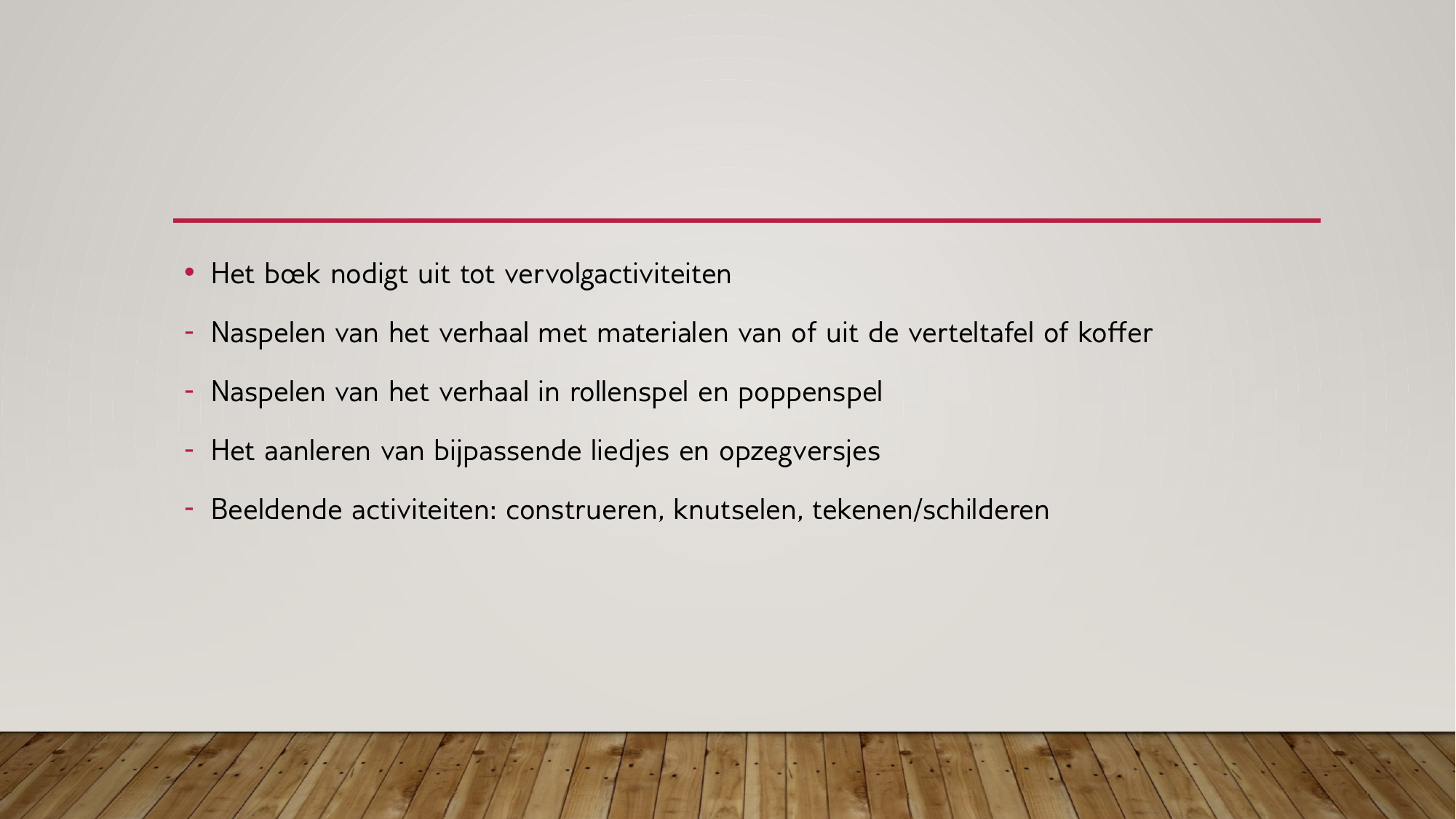

#
Het boek nodigt uit tot vervolgactiviteiten
Naspelen van het verhaal met materialen van of uit de verteltafel of koffer
Naspelen van het verhaal in rollenspel en poppenspel
Het aanleren van bijpassende liedjes en opzegversjes
Beeldende activiteiten: construeren, knutselen, tekenen/schilderen